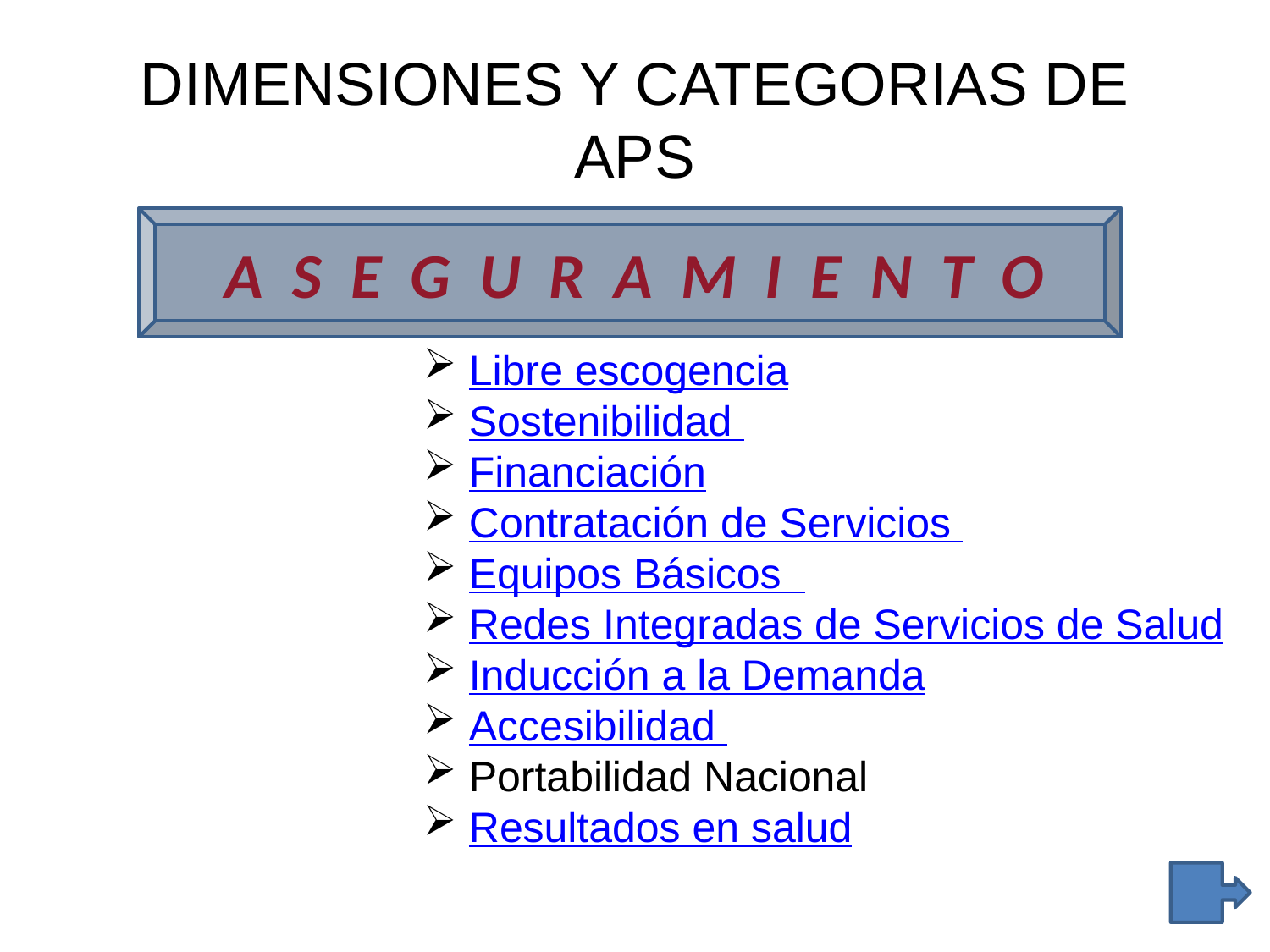

# DIMENSIONES Y CATEGORIAS DE APS

A  S  E  G  U  R  A  M  I  E  N  T  O

 Libre escogencia
 Sostenibilidad
 Financiación
 Contratación de Servicios
 Equipos Básicos
 Redes Integradas de Servicios de Salud
 Inducción a la Demanda
 Accesibilidad
 Portabilidad Nacional
 Resultados en salud